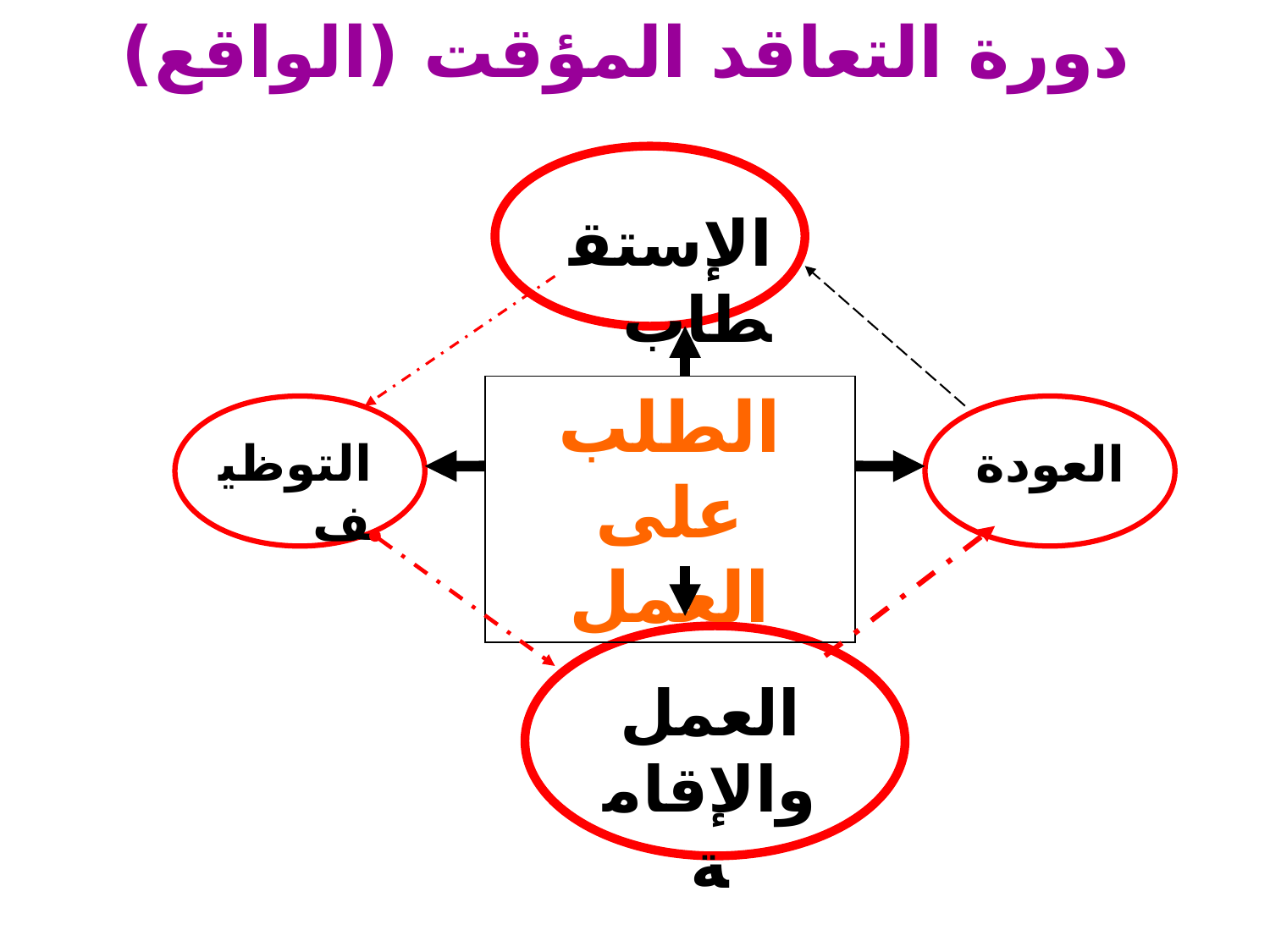

# دورة التعاقد المؤقت (الواقع)

الإستقطاب

الطلب على العمل

التوظيف
العودة

العمل والإقامة